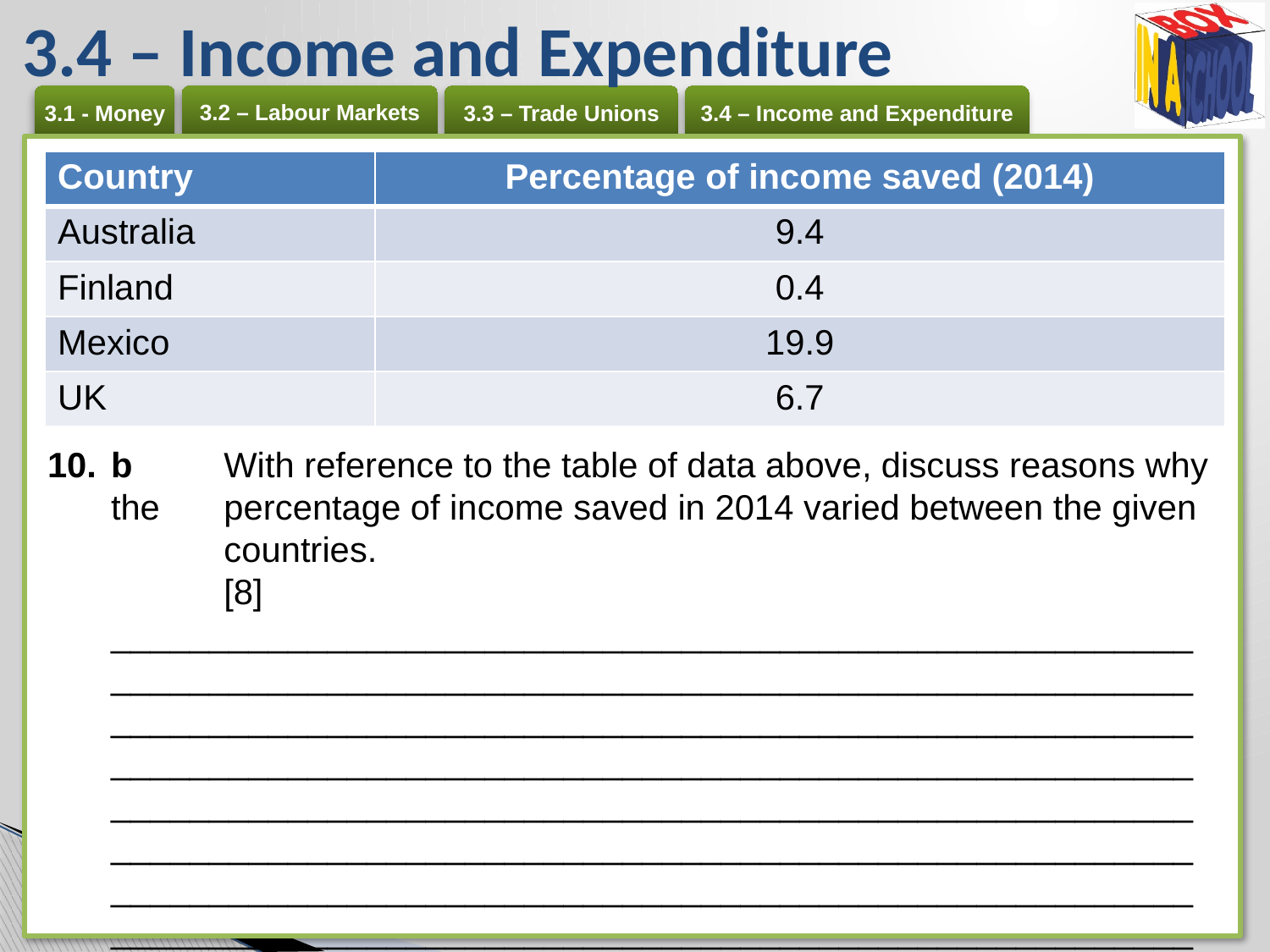

# 3.4 – Income and Expenditure
| Country | Percentage of income saved (2014) |
| --- | --- |
| Australia | 9.4 |
| Finland | 0.4 |
| Mexico | 19.9 |
| UK | 6.7 |
b 	With reference to the table of data above, discuss reasons why the 	percentage of income saved in 2014 varied between the given 	countries. 	[8]
________________________________________________________________________________________________________________________________________________________________________________________________________________________________________________________________________________________________________________________________________________________________________________________________________________________________________________________________